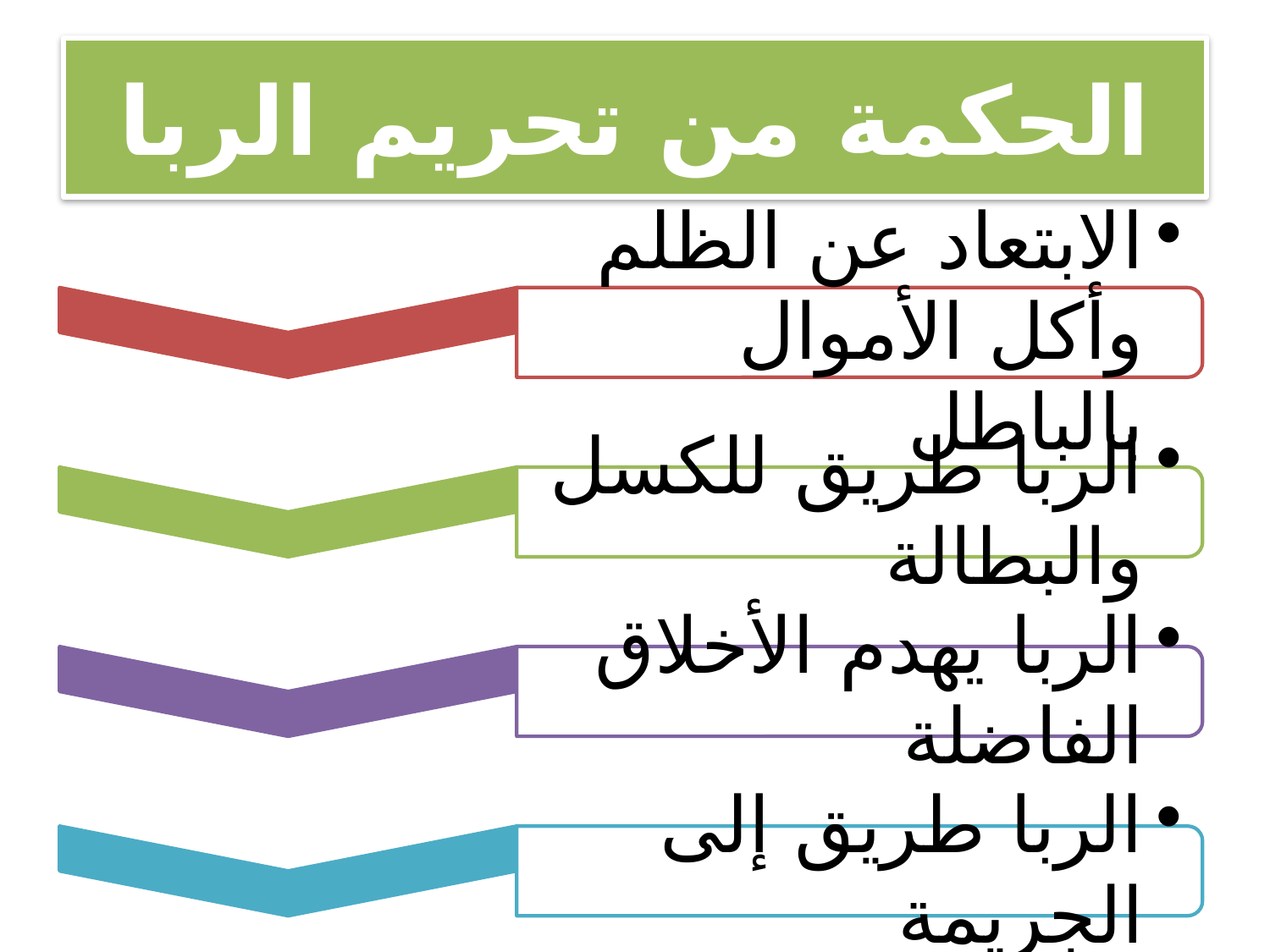

# الحكمة من تحريم الربا
الربا طريق للكسل والبطالة
الربا طريق إلى الجريمة